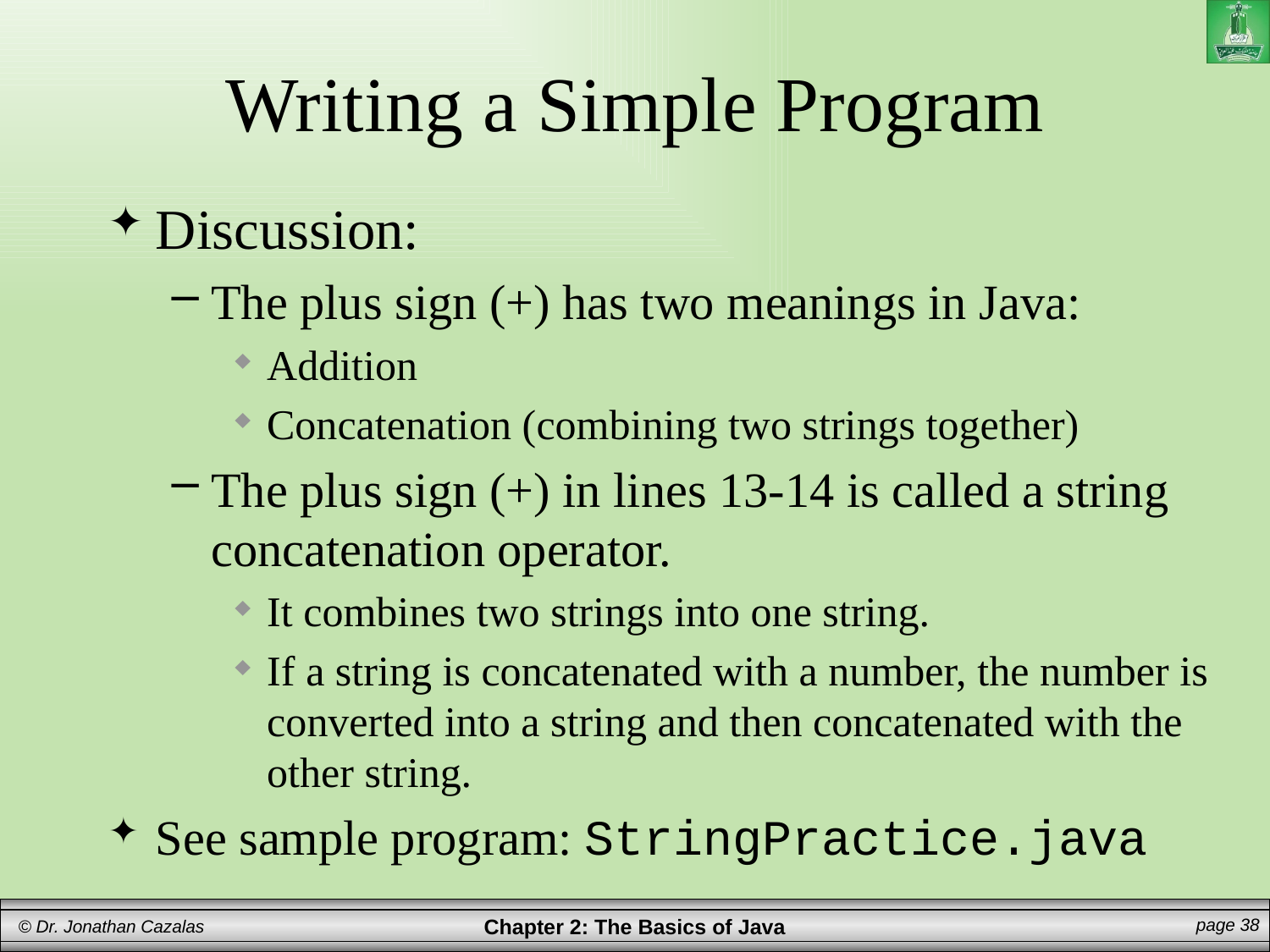

# Writing a Simple Program
Discussion:
The plus sign (+) has two meanings in Java:
Addition
Concatenation (combining two strings together)
The plus sign (+) in lines 13-14 is called a string concatenation operator.
It combines two strings into one string.
If a string is concatenated with a number, the number is converted into a string and then concatenated with the other string.
See sample program: StringPractice.java